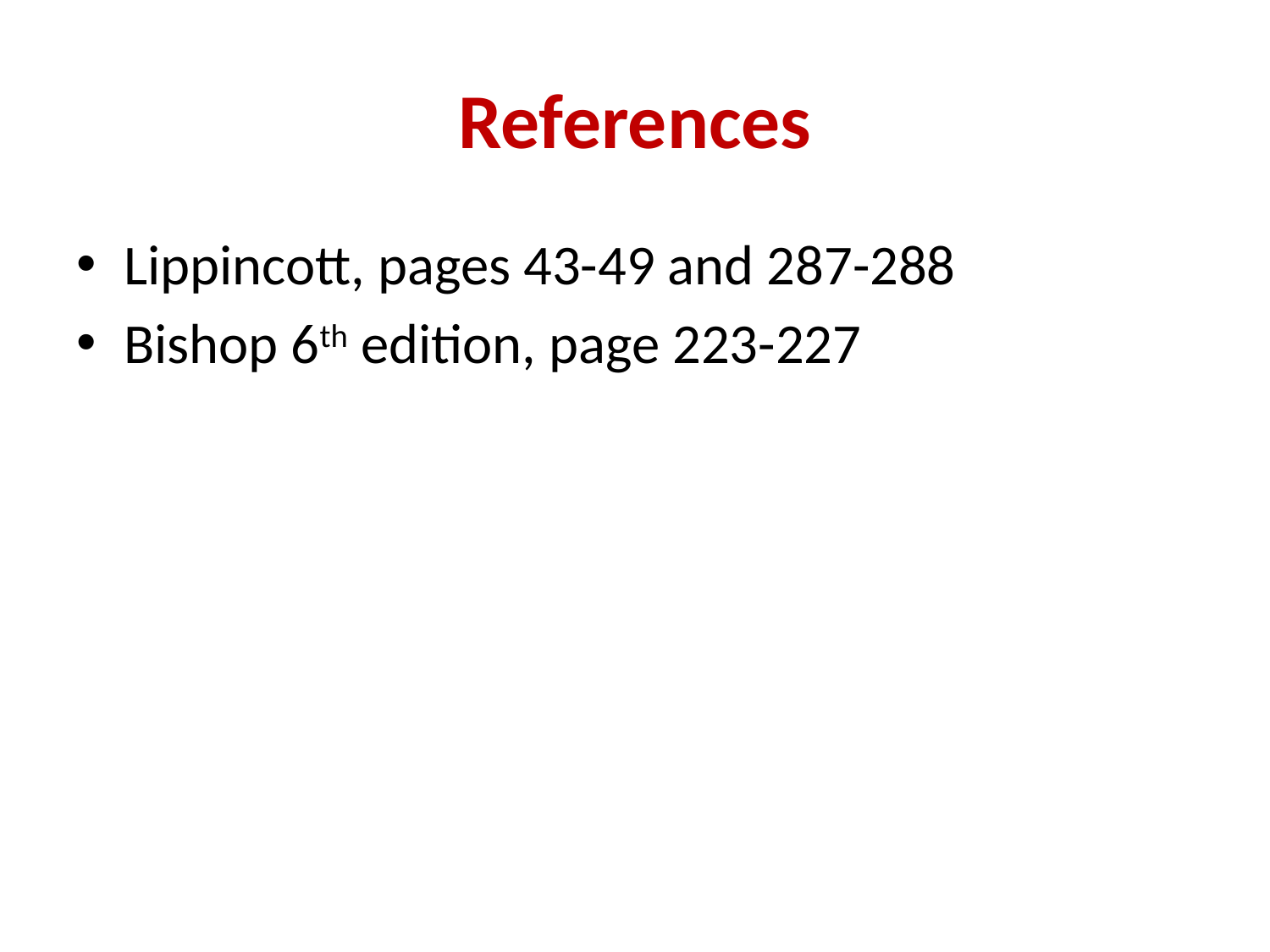

# References
Lippincott, pages 43-49 and 287-288
Bishop 6th edition, page 223-227